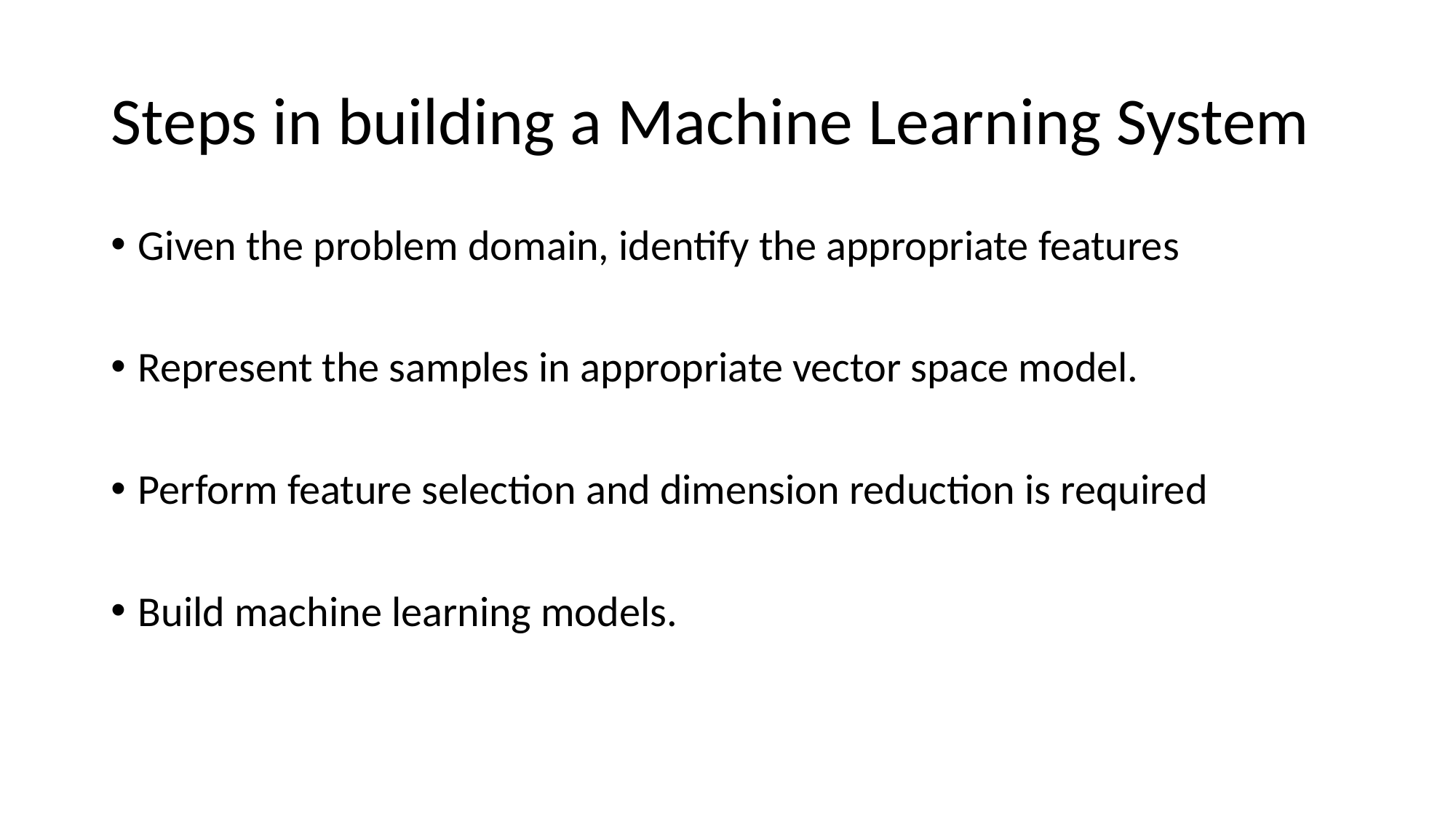

# Steps in building a Machine Learning System
Given the problem domain, identify the appropriate features

Represent the samples in appropriate vector space model.

Perform feature selection and dimension reduction is required

Build machine learning models.